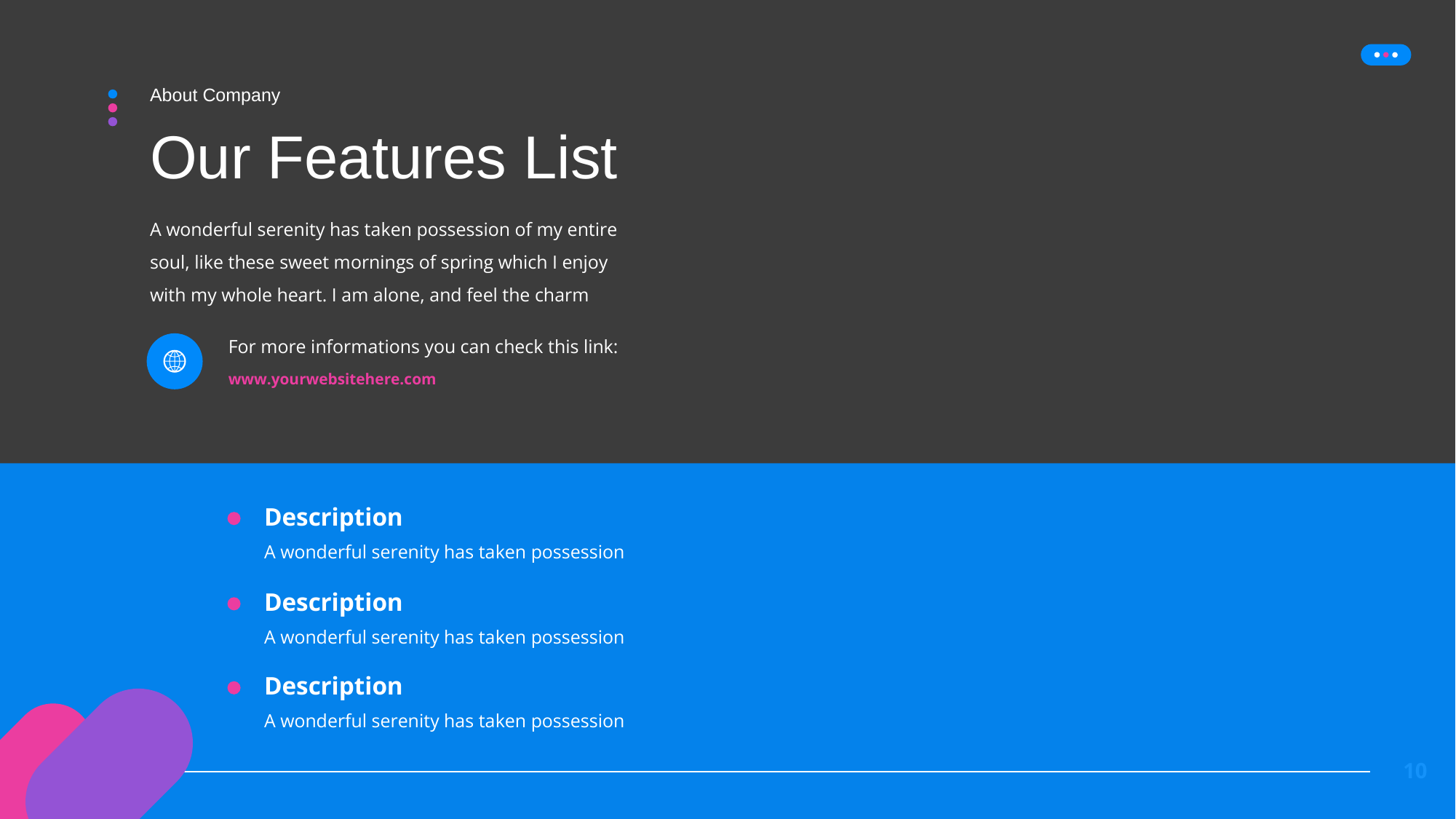

About Company
# Our Features List

A wonderful serenity has taken possession of my entire soul, like these sweet mornings of spring which I enjoy with my whole heart. I am alone, and feel the charm
For more informations you can check this link:

www.yourwebsitehere.com

Description

A wonderful serenity has taken possession
Description

A wonderful serenity has taken possession
Description

A wonderful serenity has taken possession
10